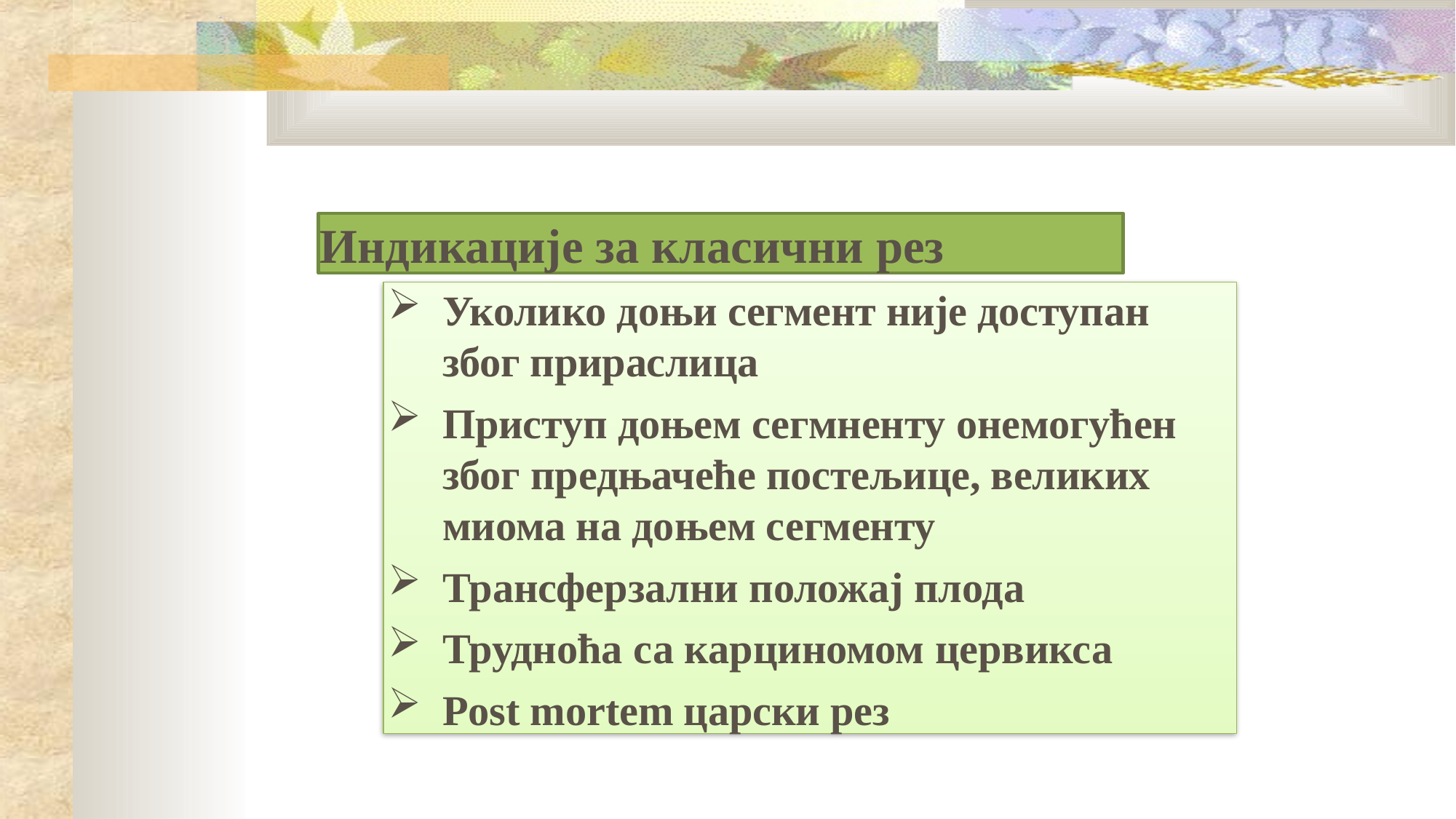

Индикације за класични рез
Уколико доњи сегмент није доступан због прираслица
Приступ доњем сегмненту онемогућен због предњачеће постељице, великих миома на доњем сегменту
Трансферзални положај плода
Трудноћа са карциномом цервикса
Post mortem царски рез